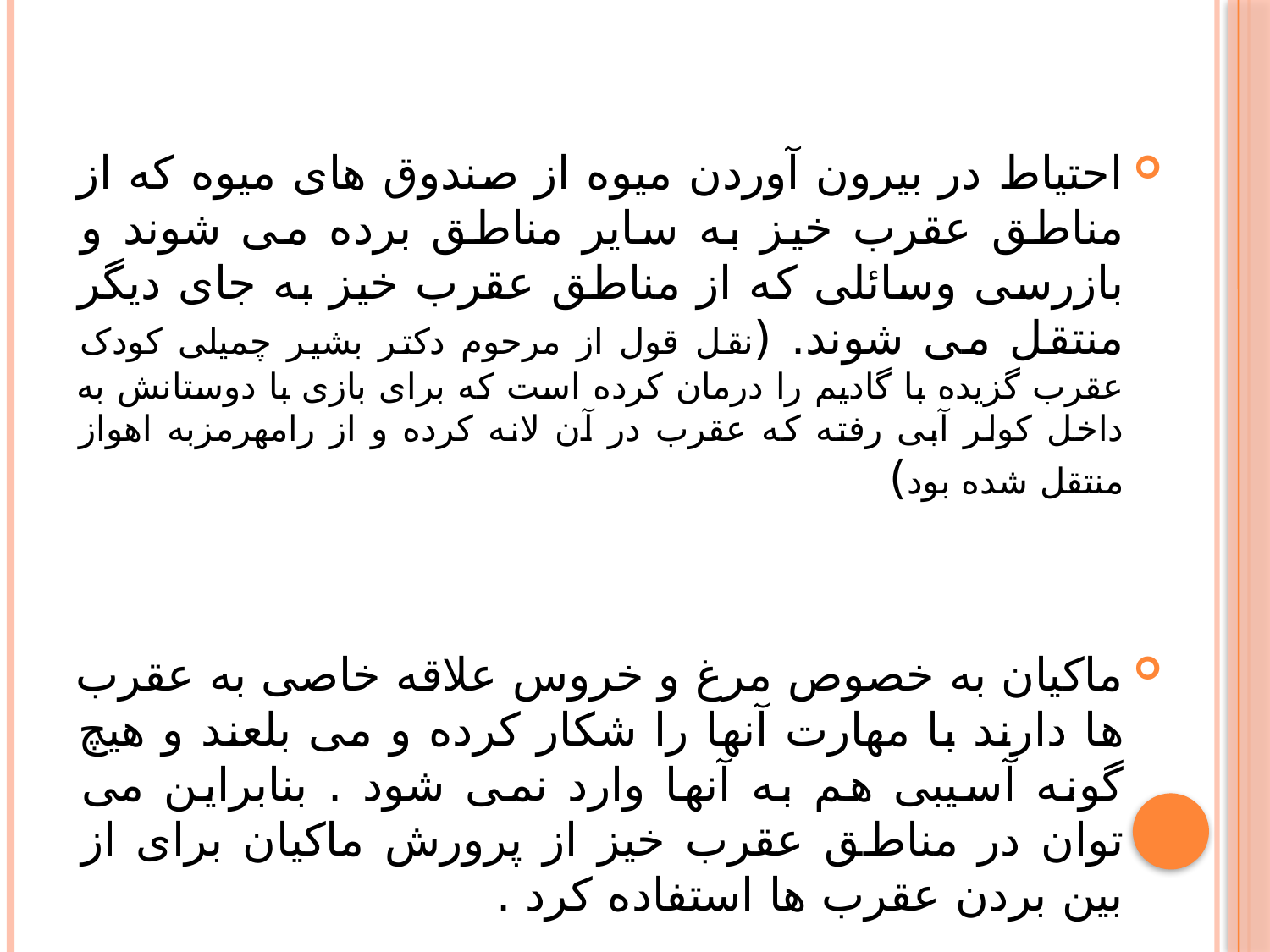

احتیاط در بیرون آوردن میوه از صندوق های میوه که از مناطق عقرب خیز به سایر مناطق برده می شوند و بازرسی وسائلی که از مناطق عقرب خیز به جای دیگر منتقل می شوند. (نقل قول از مرحوم دکتر بشیر چمیلی کودک عقرب گزیده با گادیم را درمان کرده است که برای بازی با دوستانش به داخل کولر آبی رفته که عقرب در آن لانه کرده و از رامهرمزبه اهواز منتقل شده بود)

ماکیان به خصوص مرغ و خروس علاقه خاصی به عقرب ها دارند با مهارت آنها را شکار کرده و می بلعند و هیچ گونه آسیبی هم به آنها وارد نمی شود . بنابراین می توان در مناطق عقرب خیز از پرورش ماکیان برای از بین بردن عقرب ها استفاده کرد .